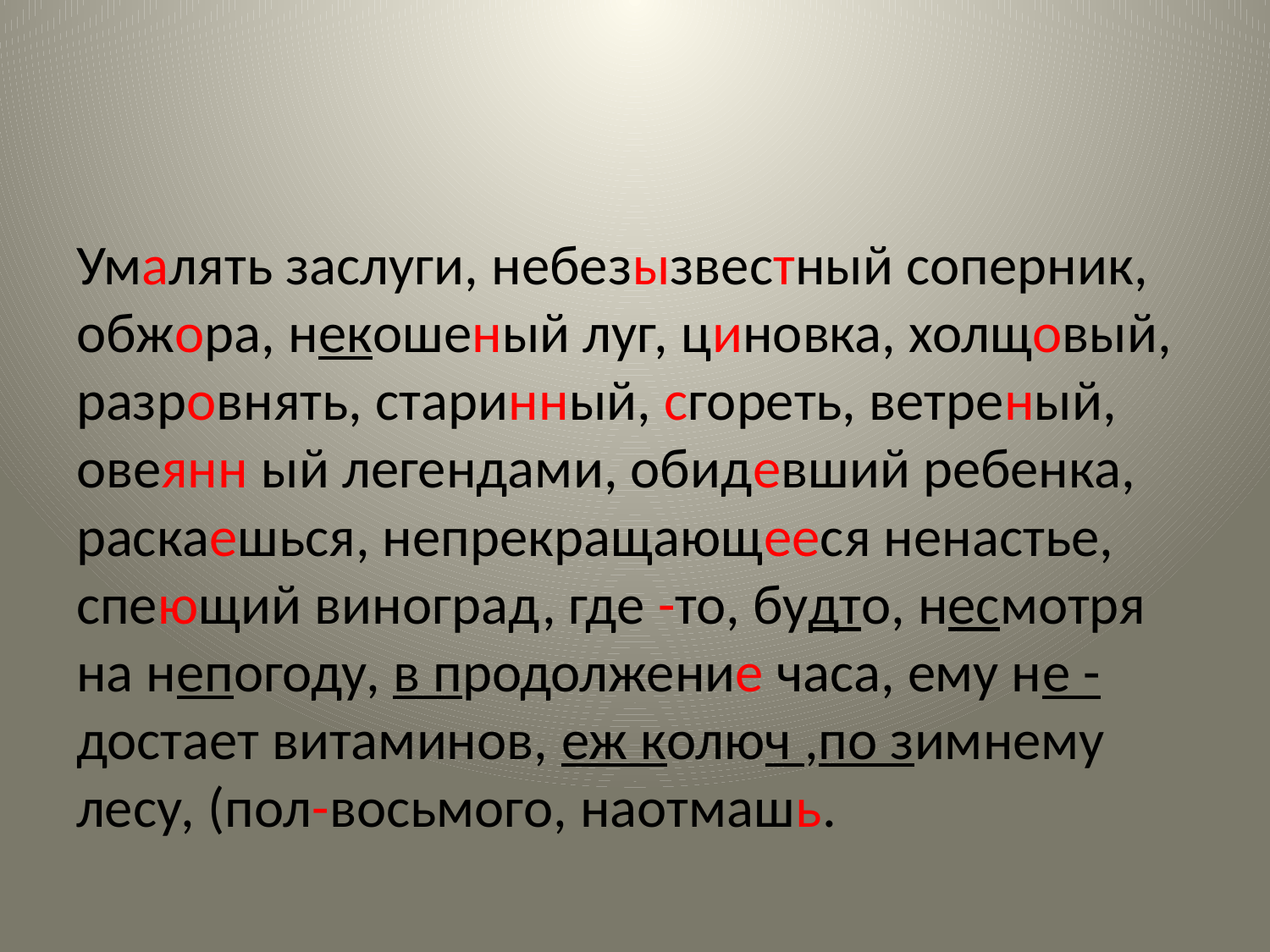

#
Умалять заслуги, небезызвестный соперник, обжора, некошеный луг, циновка, холщовый, разровнять, старинный, сгореть, ветреный, овеянн ый легендами, обидевший ребенка, раскаешься, непрекращающееся ненастье, спеющий виноград, где -то, будто, несмотря на непогоду, в продолжение часа, ему не -достает витаминов, еж колюч ,по зимнему лесу, (пол-восьмого, наотмашь.